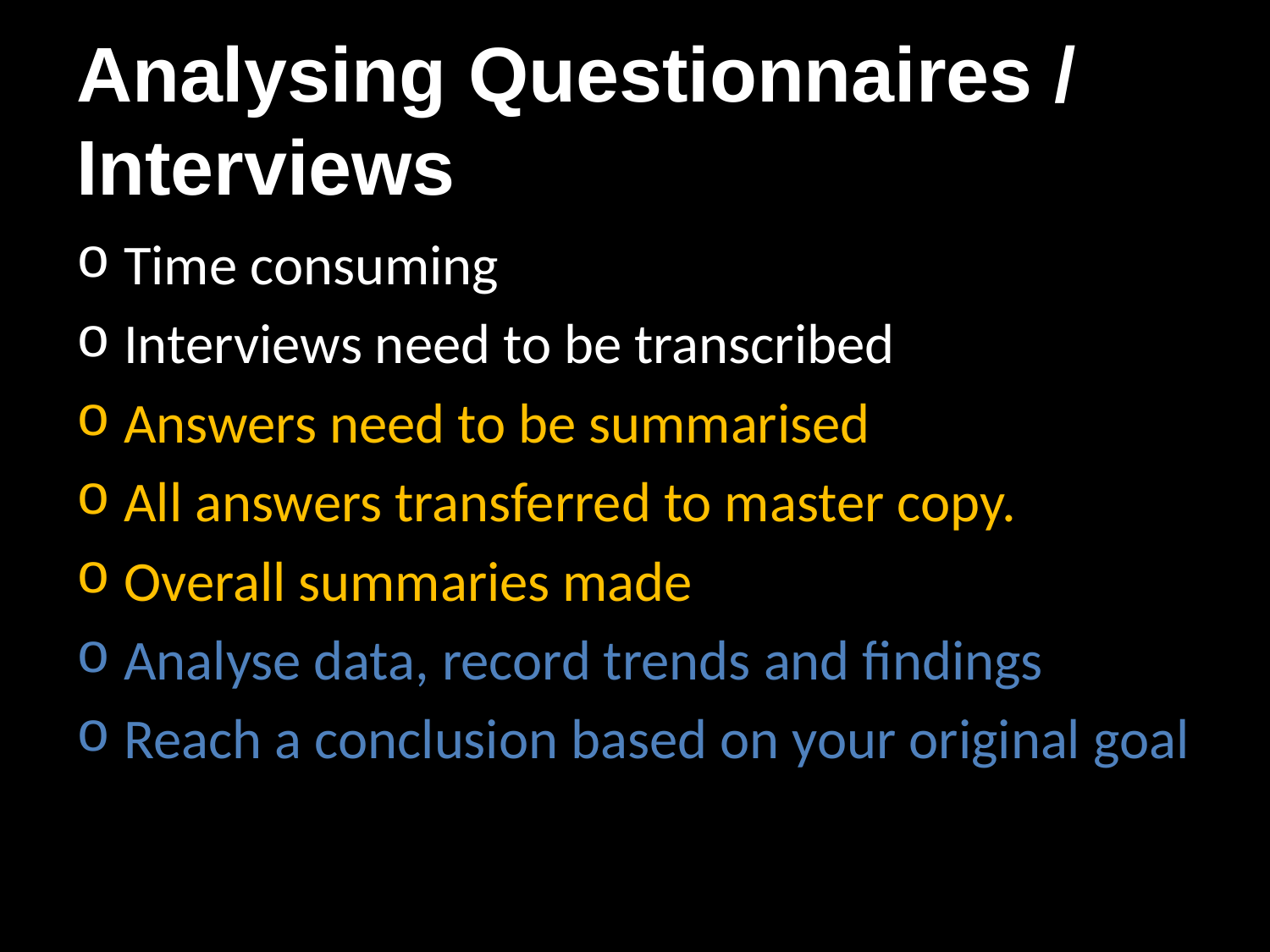

# Analysing Questionnaires / Interviews
Time consuming
Interviews need to be transcribed
Answers need to be summarised
All answers transferred to master copy.
Overall summaries made
Analyse data, record trends and findings
Reach a conclusion based on your original goal